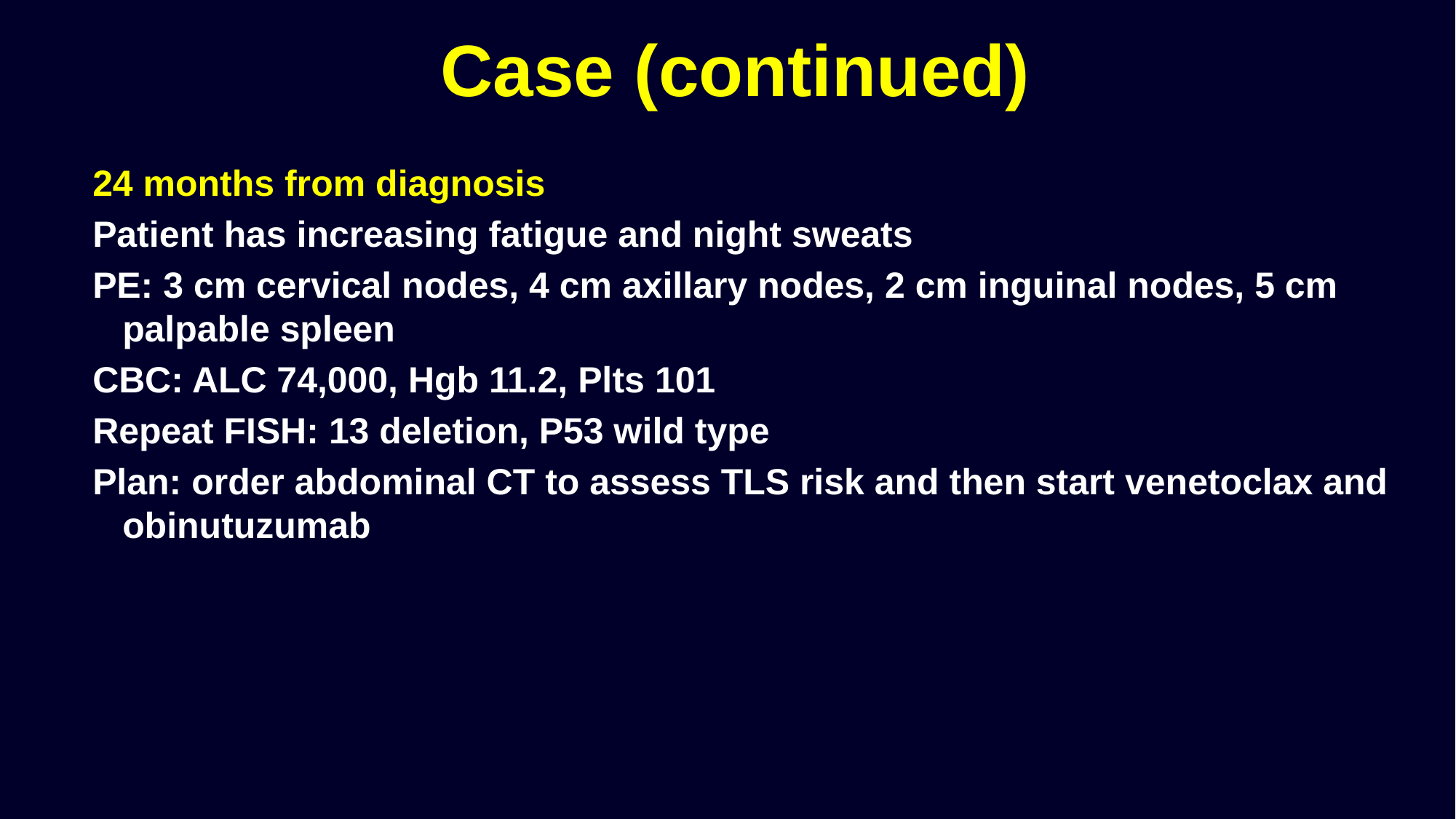

Case (continued)

24 months from diagnosis
Patient has increasing fatigue and night sweats
PE: 3 cm cervical nodes, 4 cm axillary nodes, 2 cm inguinal nodes, 5 cm palpable spleen
CBC: ALC 74,000, Hgb 11.2, Plts 101
Repeat FISH: 13 deletion, P53 wild type
Plan: order abdominal CT to assess TLS risk and then start venetoclax and obinutuzumab